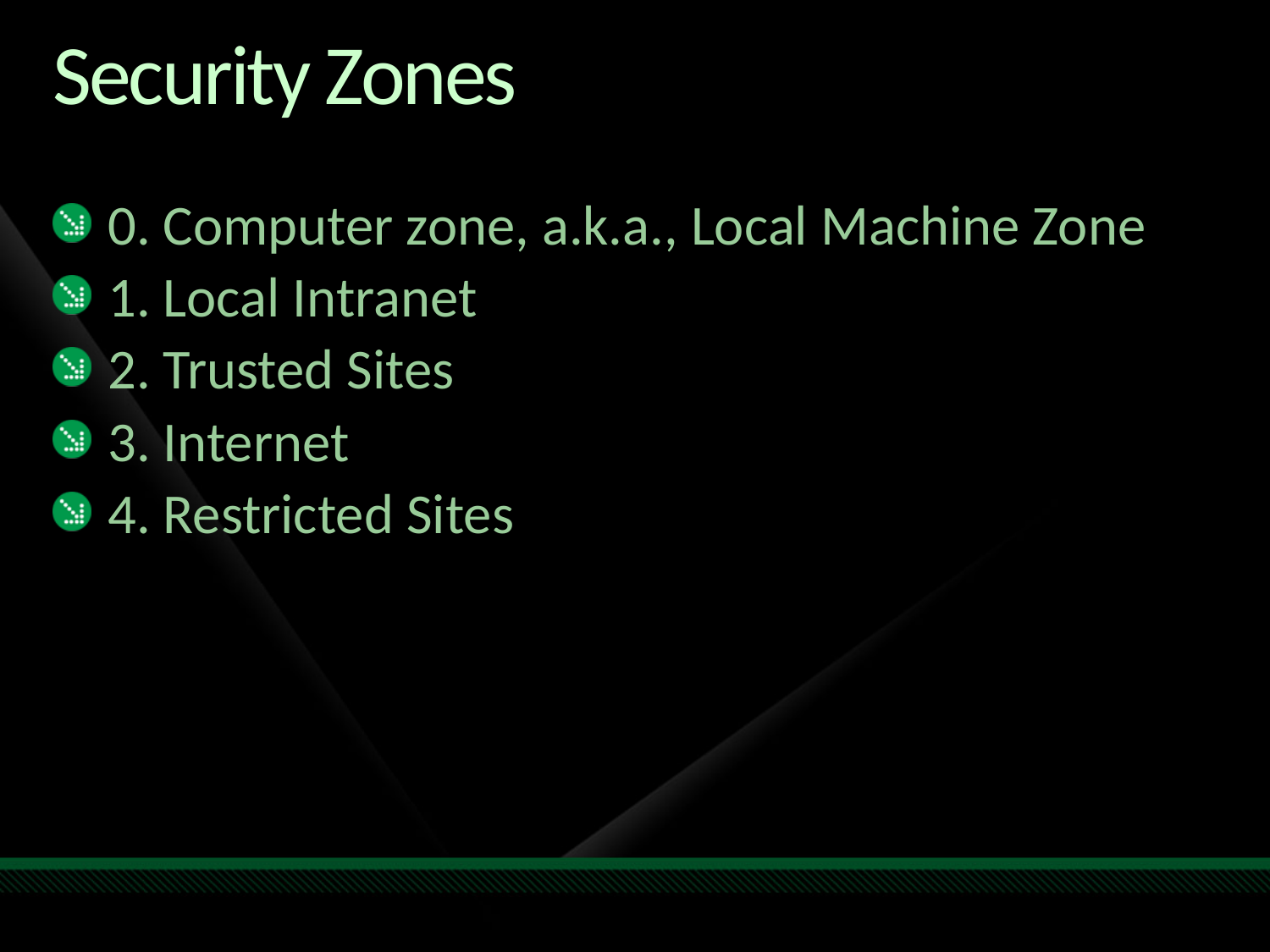

# Security Zones
0. Computer zone, a.k.a., Local Machine Zone
1. Local Intranet
2. Trusted Sites
3. Internet
4. Restricted Sites